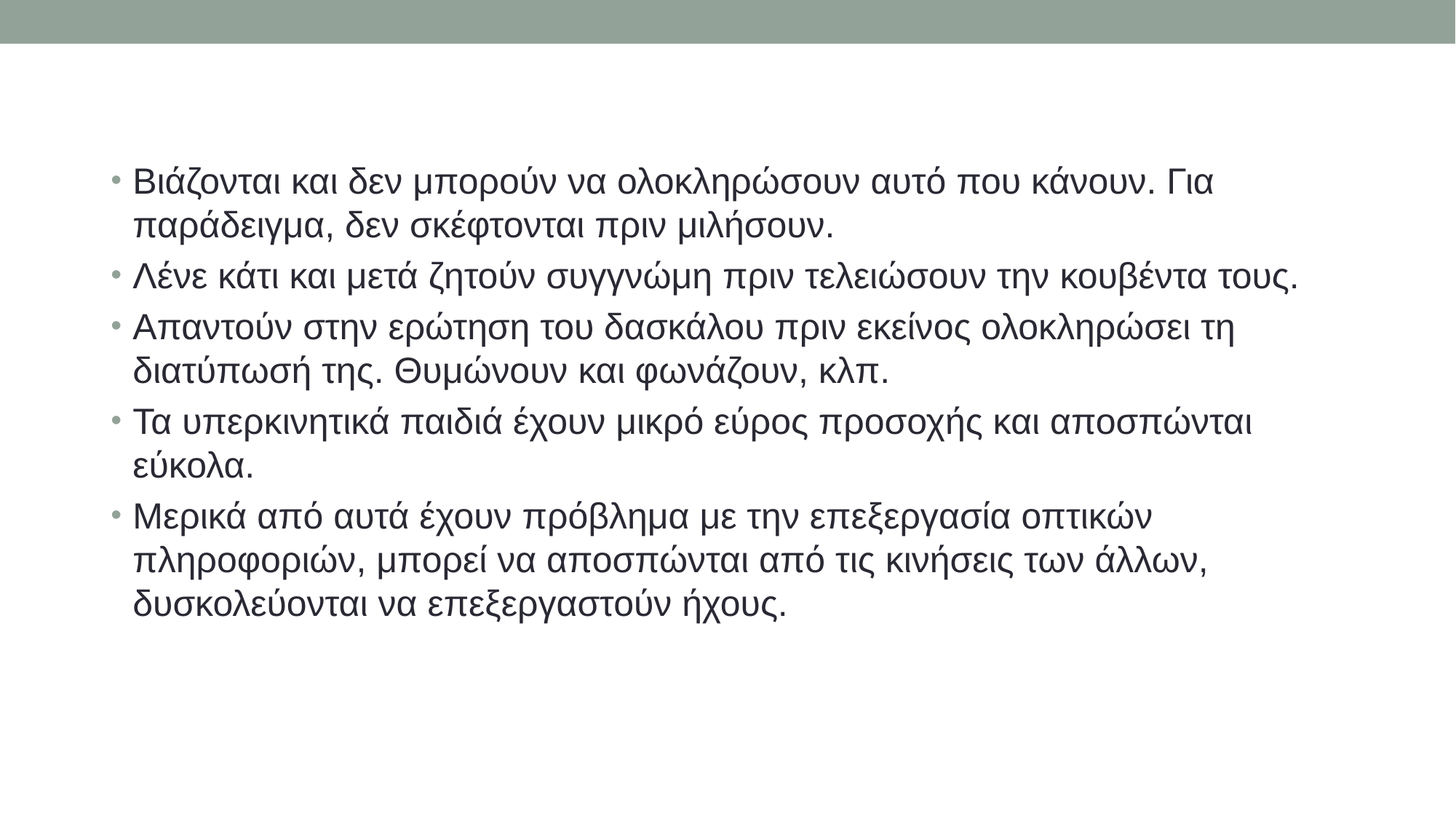

Βιάζονται και δεν μπορούν να ολοκληρώσουν αυτό που κάνουν. Για παράδειγμα, δεν σκέφτονται πριν μιλήσουν.
Λένε κάτι και μετά ζητούν συγγνώμη πριν τελειώσουν την κουβέντα τους.
Απαντούν στην ερώτηση του δασκάλου πριν εκείνος ολοκληρώσει τη διατύπωσή της. Θυμώνουν και φωνάζουν, κλπ.
Τα υπερκινητικά παιδιά έχουν μικρό εύρος προσοχής και αποσπώνται εύκολα.
Μερικά από αυτά έχουν πρόβλημα με την επεξεργασία οπτικών πληροφοριών, μπορεί να αποσπώνται από τις κινήσεις των άλλων, δυσκολεύονται να επεξεργαστούν ήχους.